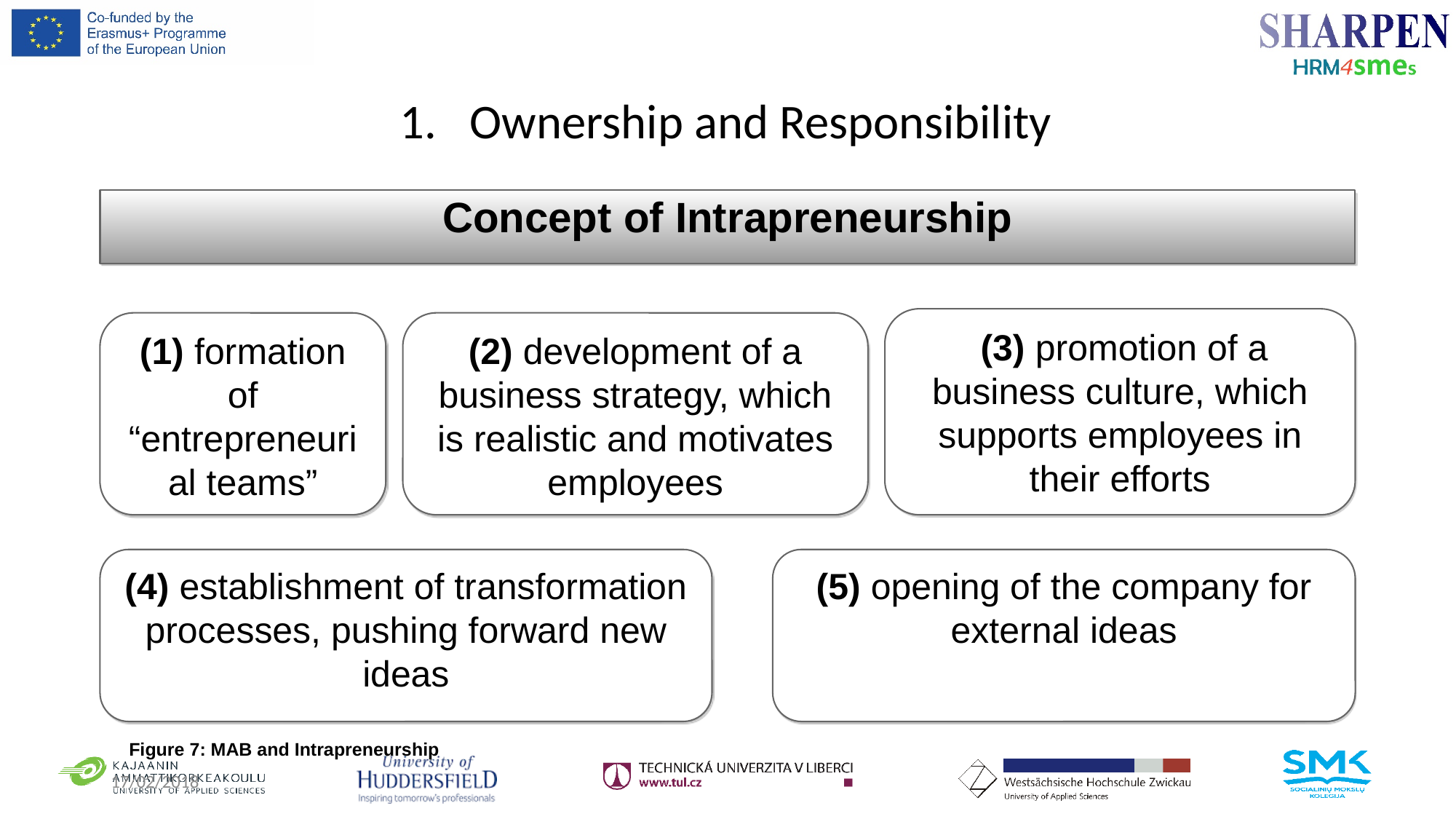

# 1.   Ownership and Responsibility
Concept of Intrapreneurship
 (3) promotion of a business culture, which supports employees in their efforts
(2) development of a business strategy, which is realistic and motivates employees
(1) formation of “entrepreneurial teams”
(5) opening of the company for external ideas
(4) establishment of transformation processes, pushing forward new ideas
Figure 7: MAB and Intrapreneurship
17/02/2018
Prof. Dr. Horst Muschol
10